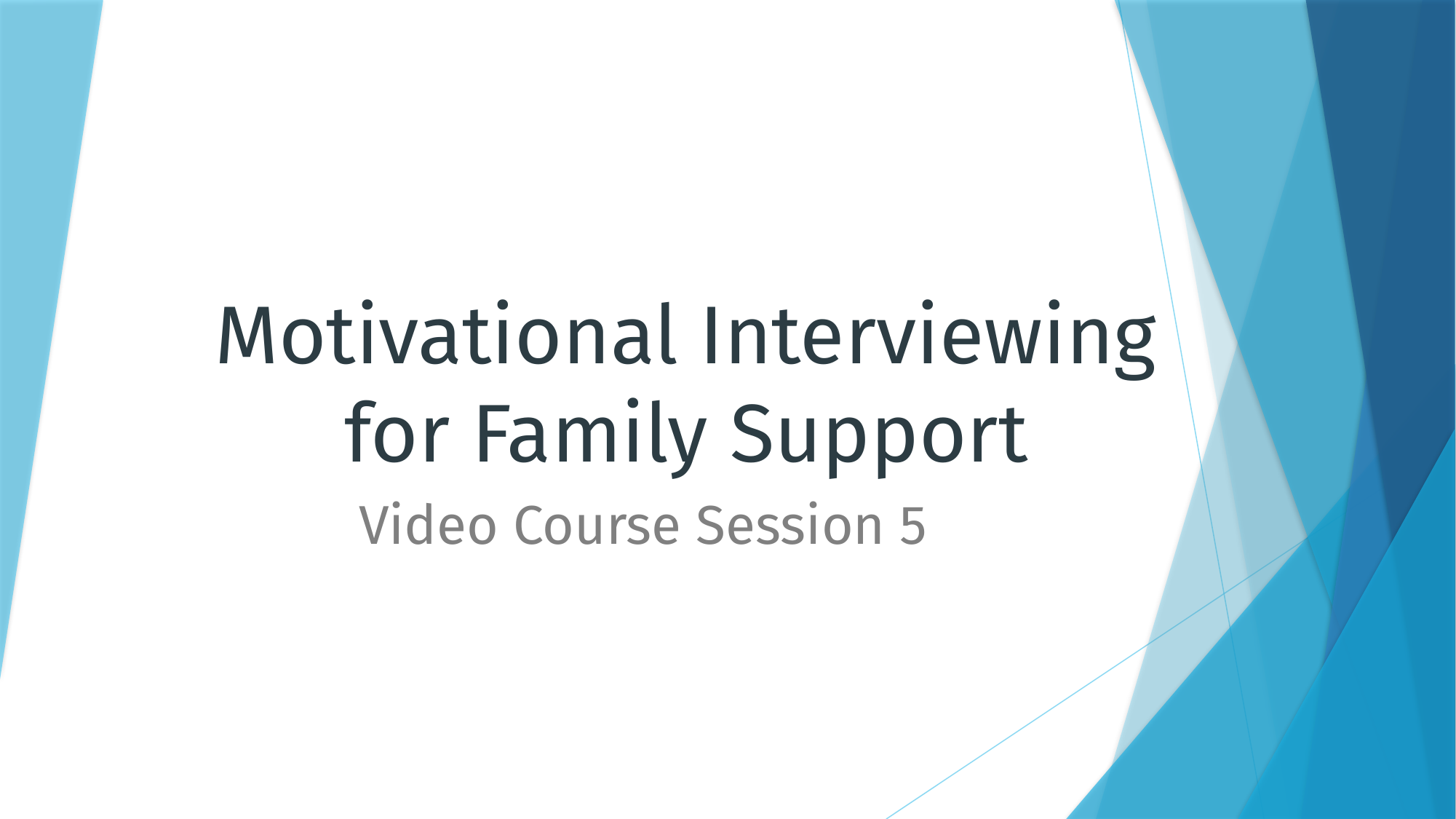

# Motivational Interviewing for Family Support
Video Course Session 5